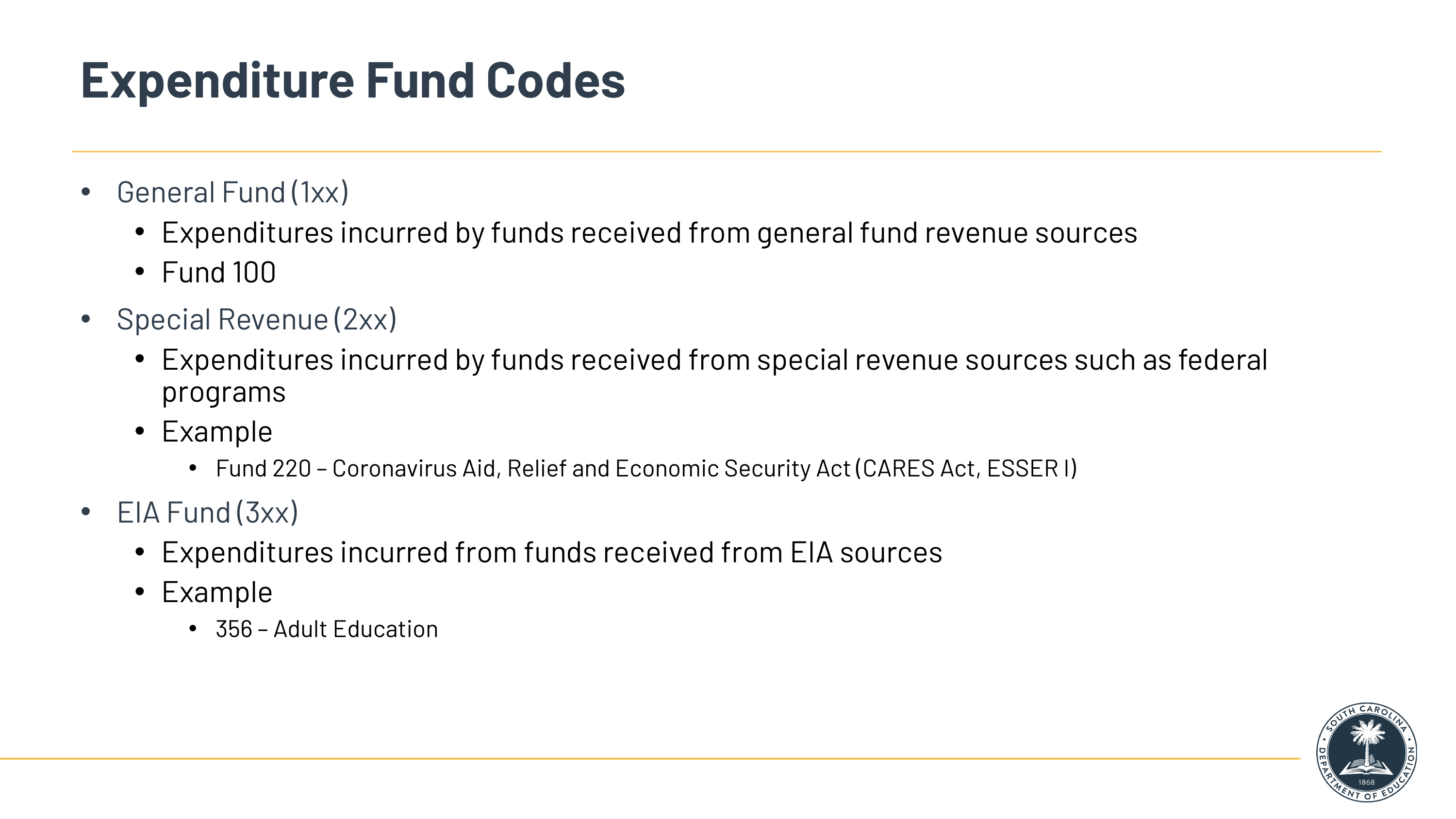

# Expenditure Fund Codes
General Fund (1xx)
Expenditures incurred by funds received from general fund revenue sources
Fund 100
Special Revenue (2xx)
Expenditures incurred by funds received from special revenue sources such as federal programs
Example
Fund 220 – Coronavirus Aid, Relief and Economic Security Act (CARES Act, ESSER I)
EIA Fund (3xx)
Expenditures incurred from funds received from EIA sources
Example
356 – Adult Education